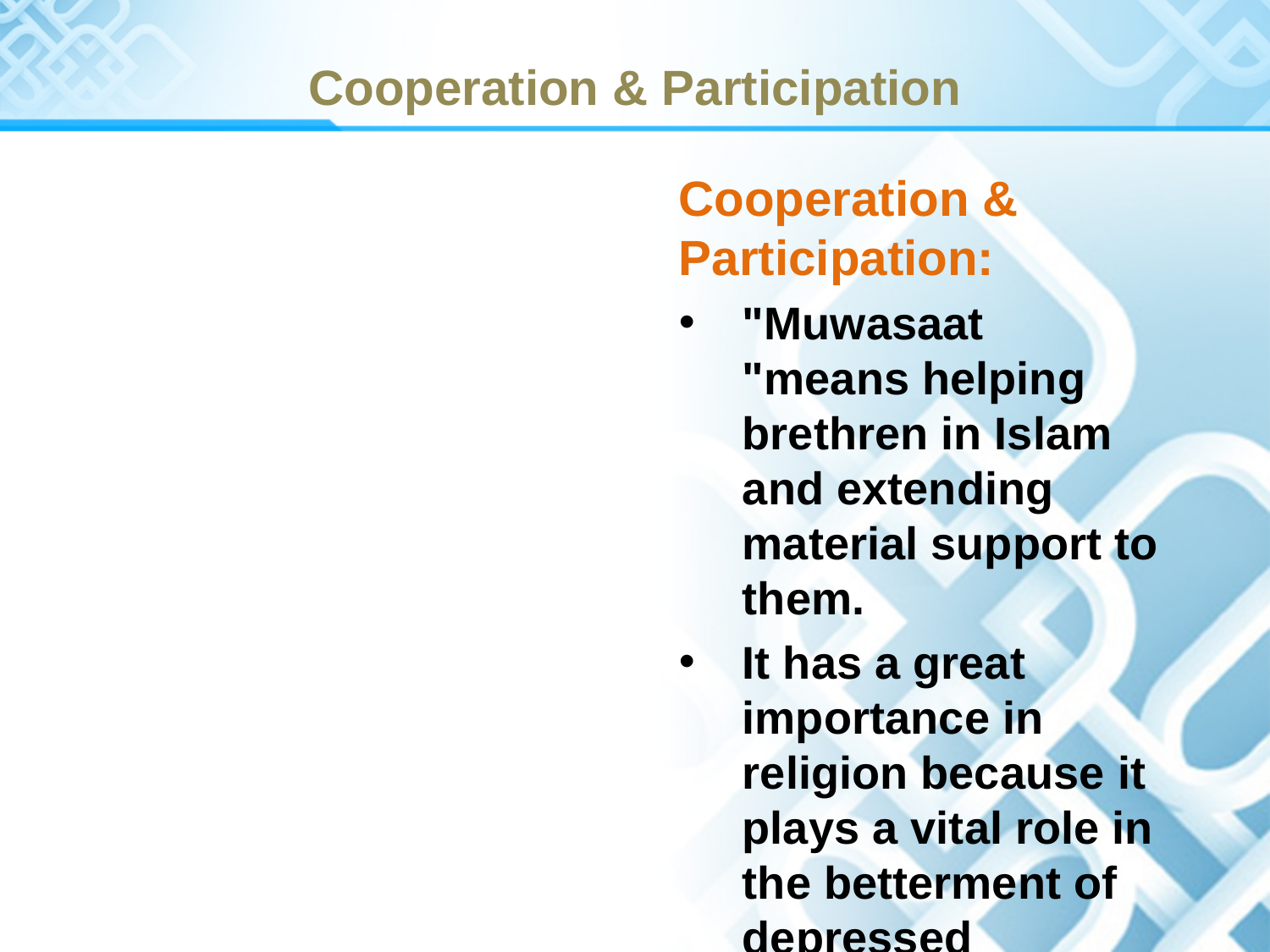

# Cooperation & Participation
Cooperation & Participation:
"Muwasaat "means helping brethren in Islam and extending material support to them.
It has a great importance in religion because it plays a vital role in the betterment of depressed classes.